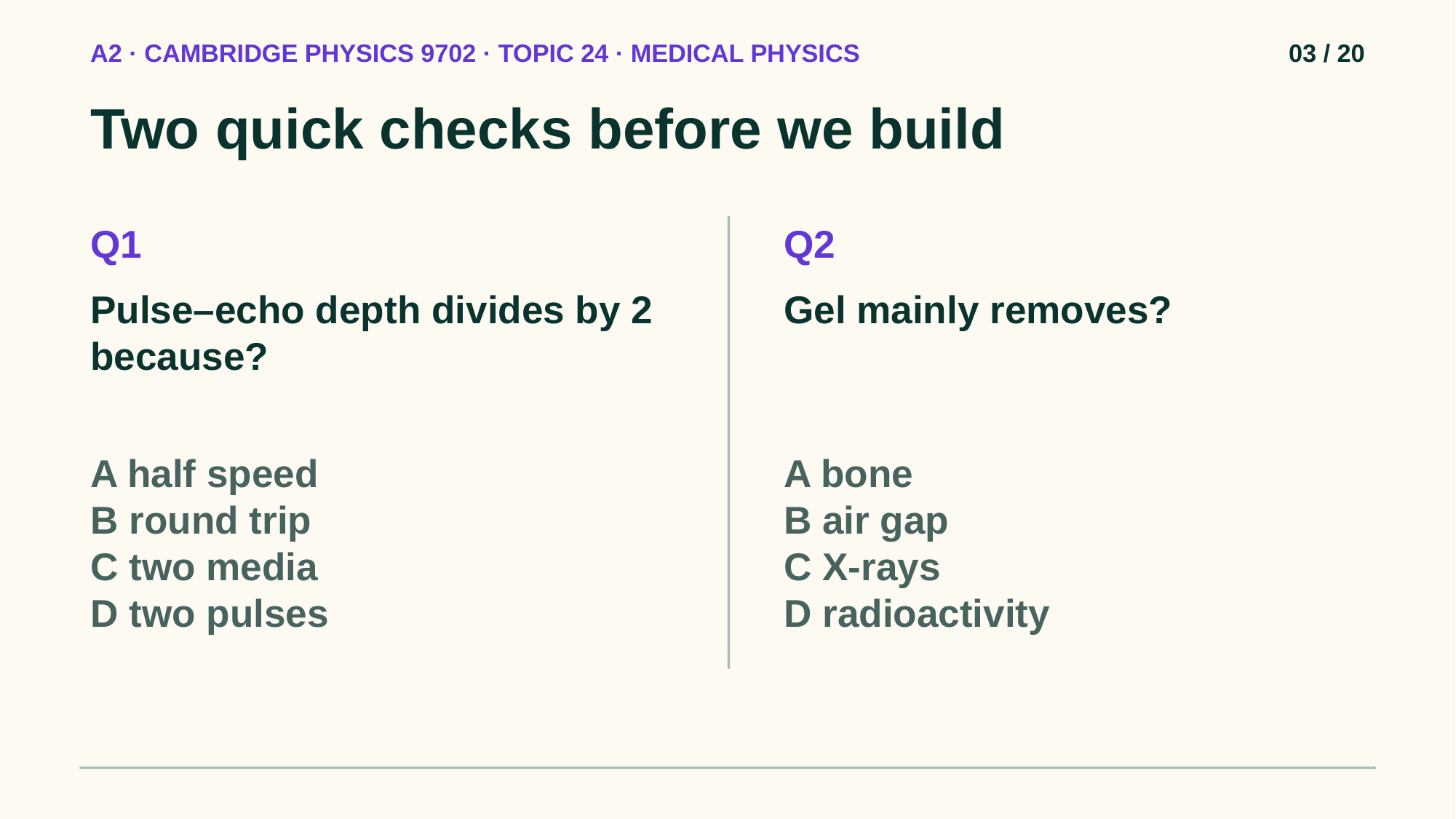

A2 · CAMBRIDGE PHYSICS 9702 · TOPIC 24 · MEDICAL PHYSICS
03 / 20
Two quick checks before we build
Q1
Q2

Pulse–echo depth divides by 2 because?
Gel mainly removes?
A half speed
B round trip
C two media
D two pulses
A bone
B air gap
C X-rays
D radioactivity